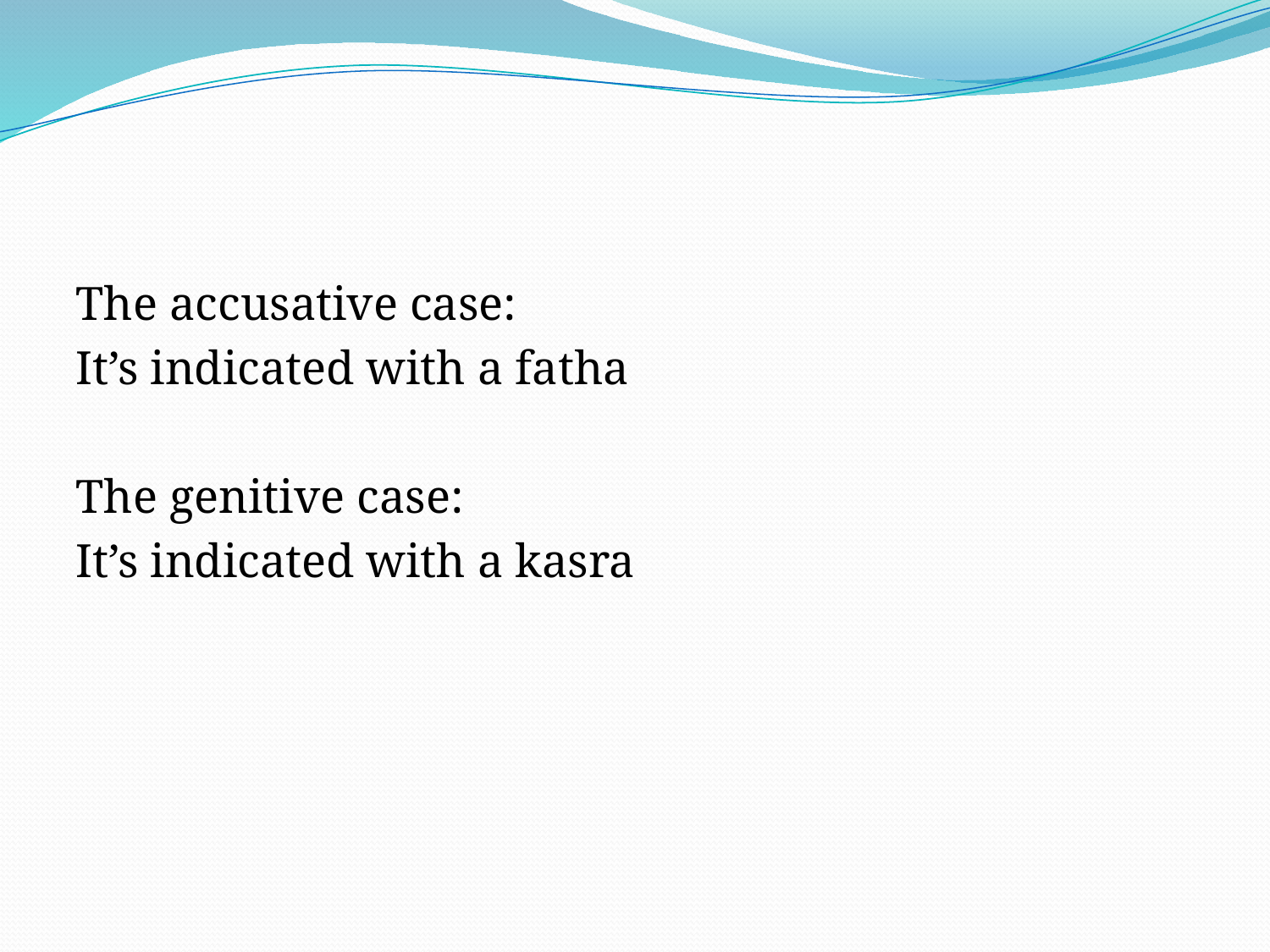

#
The accusative case:
It’s indicated with a fatha

The genitive case:
It’s indicated with a kasra